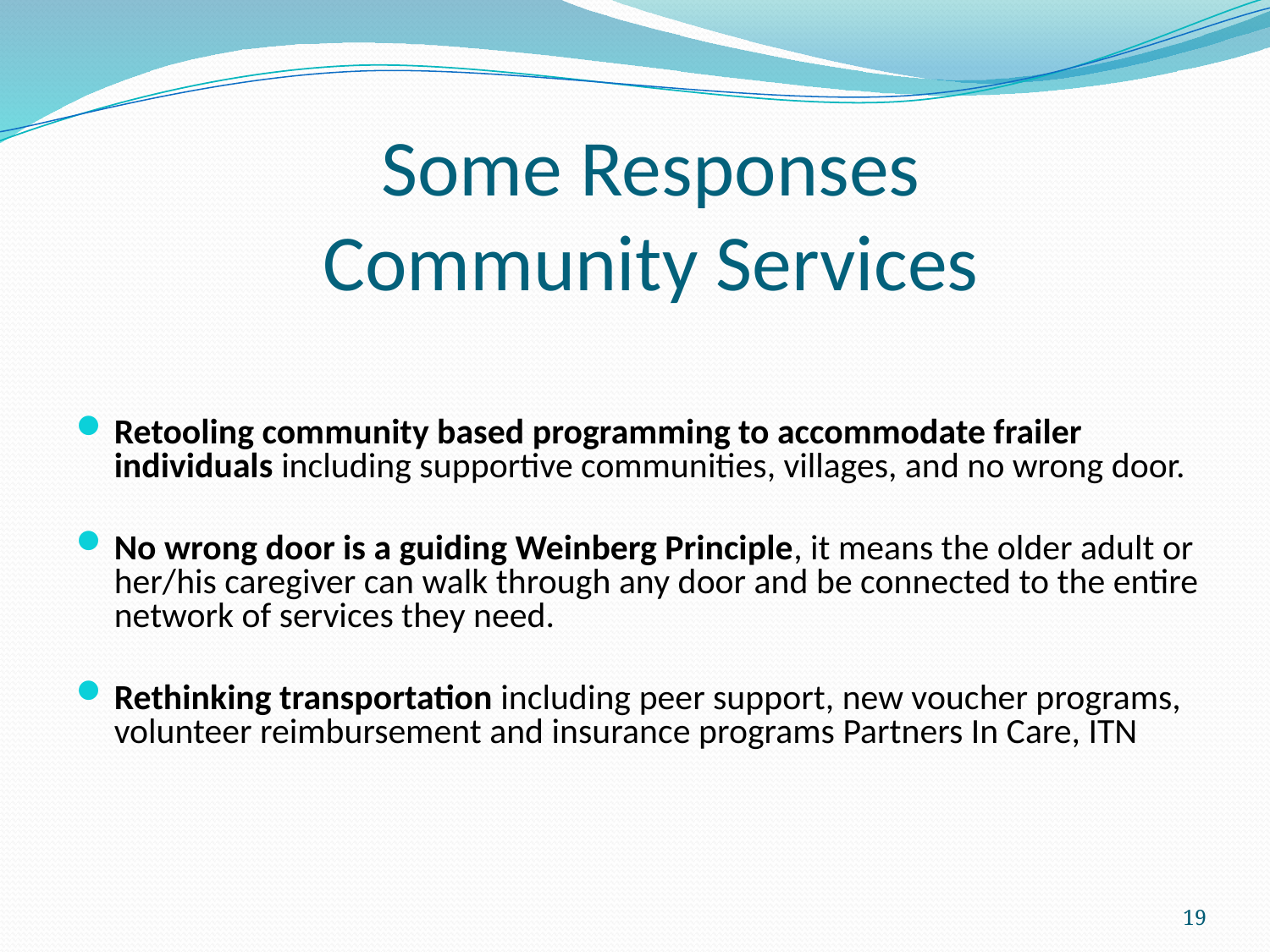

# Some Responses Community Services

Retooling community based programming to accommodate frailer individuals including supportive communities, villages, and no wrong door.

No wrong door is a guiding Weinberg Principle, it means the older adult or her/his caregiver can walk through any door and be connected to the entire network of services they need.

Rethinking transportation including peer support, new voucher programs, volunteer reimbursement and insurance programs Partners In Care, ITN

19